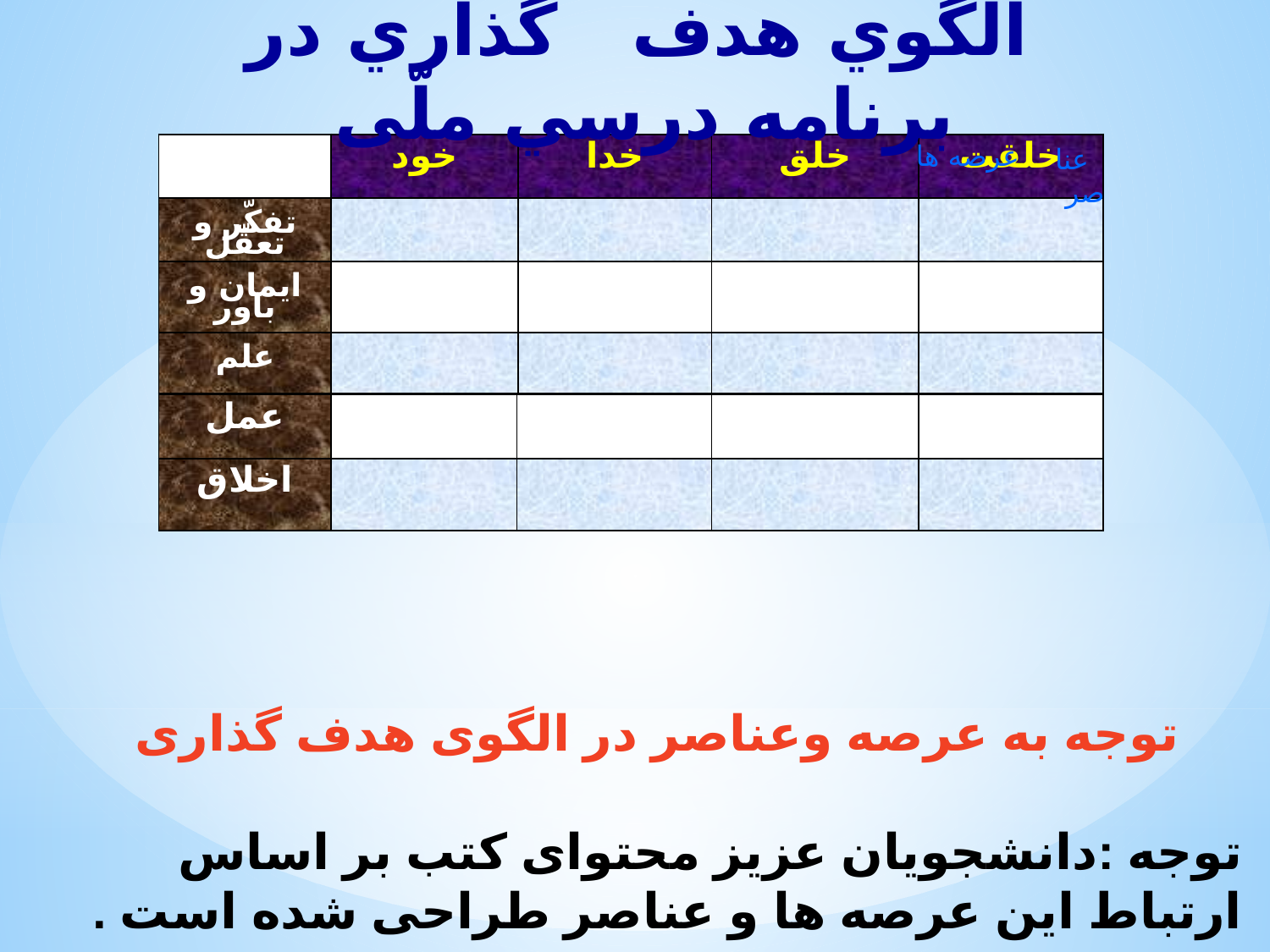

الگوي هدف‌   گذاري در برنامه درسي ملّی
عرصه ها
|  | خود | خدا | خلق | خلقت |
| --- | --- | --- | --- | --- |
| تفكّر و تعقّل |  |  |  |  |
| ايمان و باور |  |  |  |  |
| علم |  |  |  |  |
عناصر
| عمل |  |  |  |  |
| --- | --- | --- | --- | --- |
| اخلاق |  |  |  |  |
توجه به عرصه وعناصر در الگوی هدف گذاری

توجه :دانشجویان عزیز محتوای کتب بر اساس ارتباط این عرصه ها و عناصر طراحی شده است .